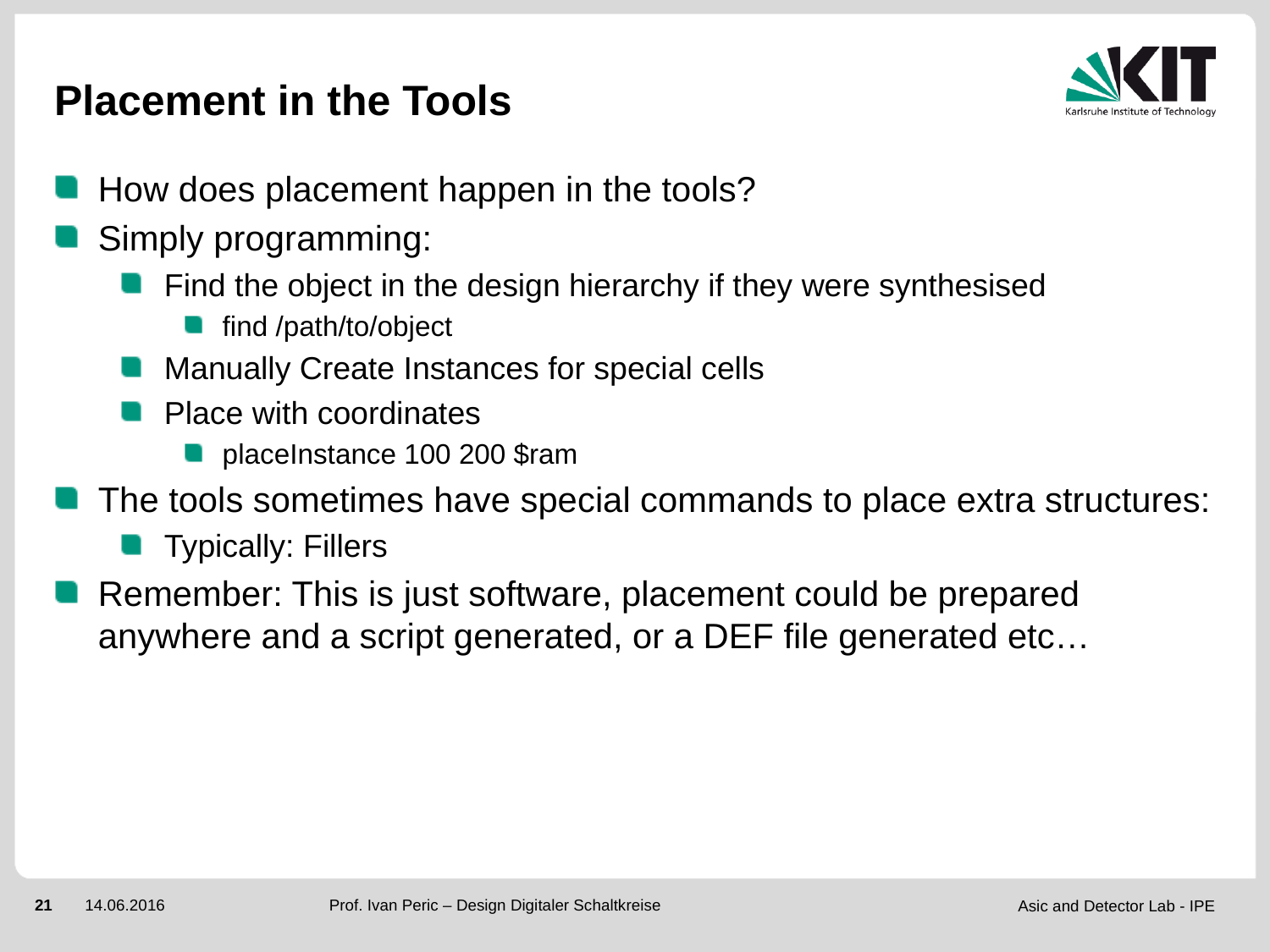

# Placement in the Tools
How does placement happen in the tools?
Simply programming:
Find the object in the design hierarchy if they were synthesised
find /path/to/object
Manually Create Instances for special cells
Place with coordinates
placeInstance 100 200 $ram
The tools sometimes have special commands to place extra structures:
Typically: Fillers
Remember: This is just software, placement could be prepared anywhere and a script generated, or a DEF file generated etc…